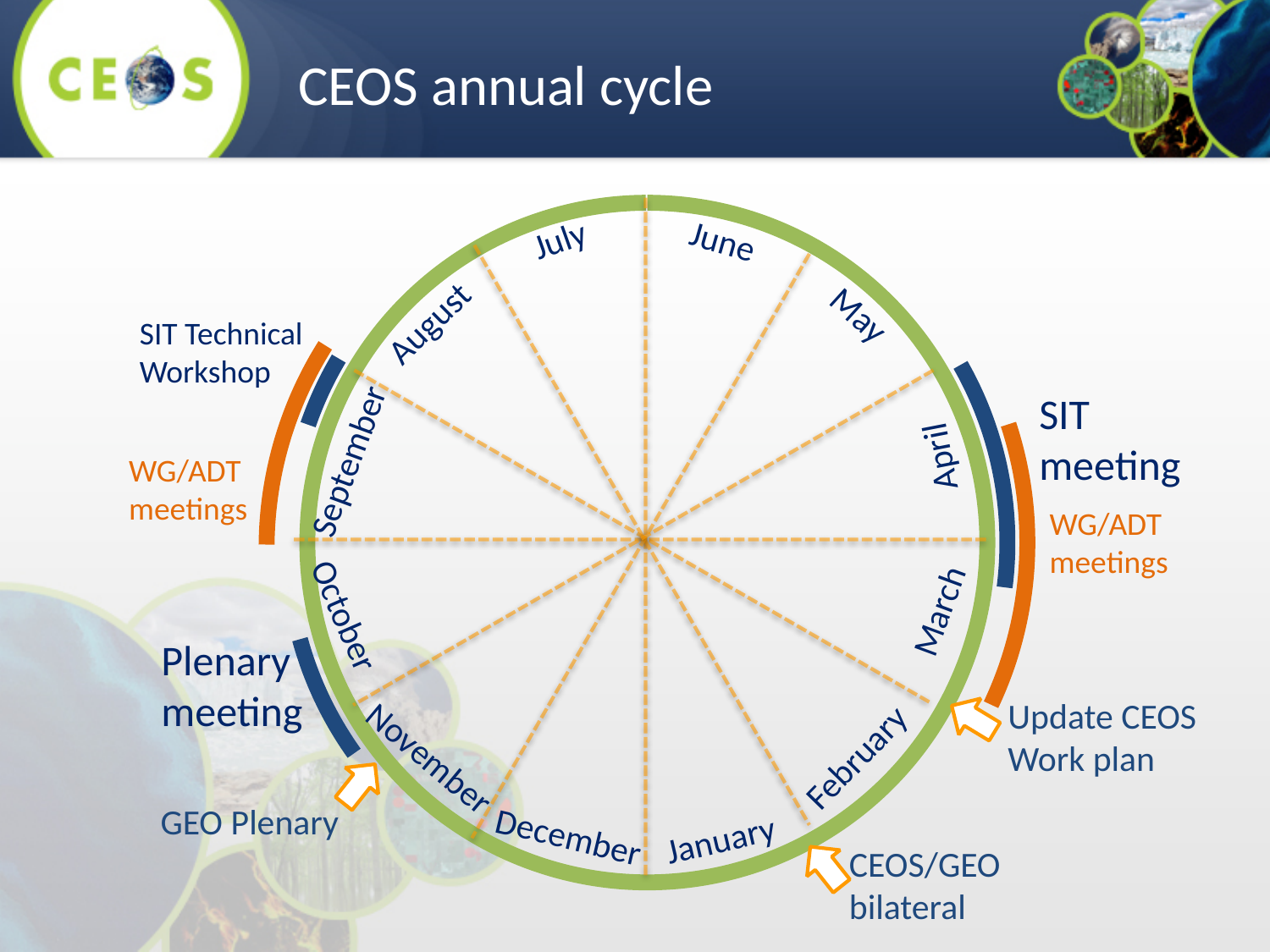

CEOS annual cycle

WG/ADT meetings
WG/ADT meetings

SIT Technical Workshop
SIT meeting

Plenary meeting

July

June

May
August

April

September

March

October

Update CEOS Work plan

February

November

GEO Plenary
January

December

CEOS/GEO bilateral